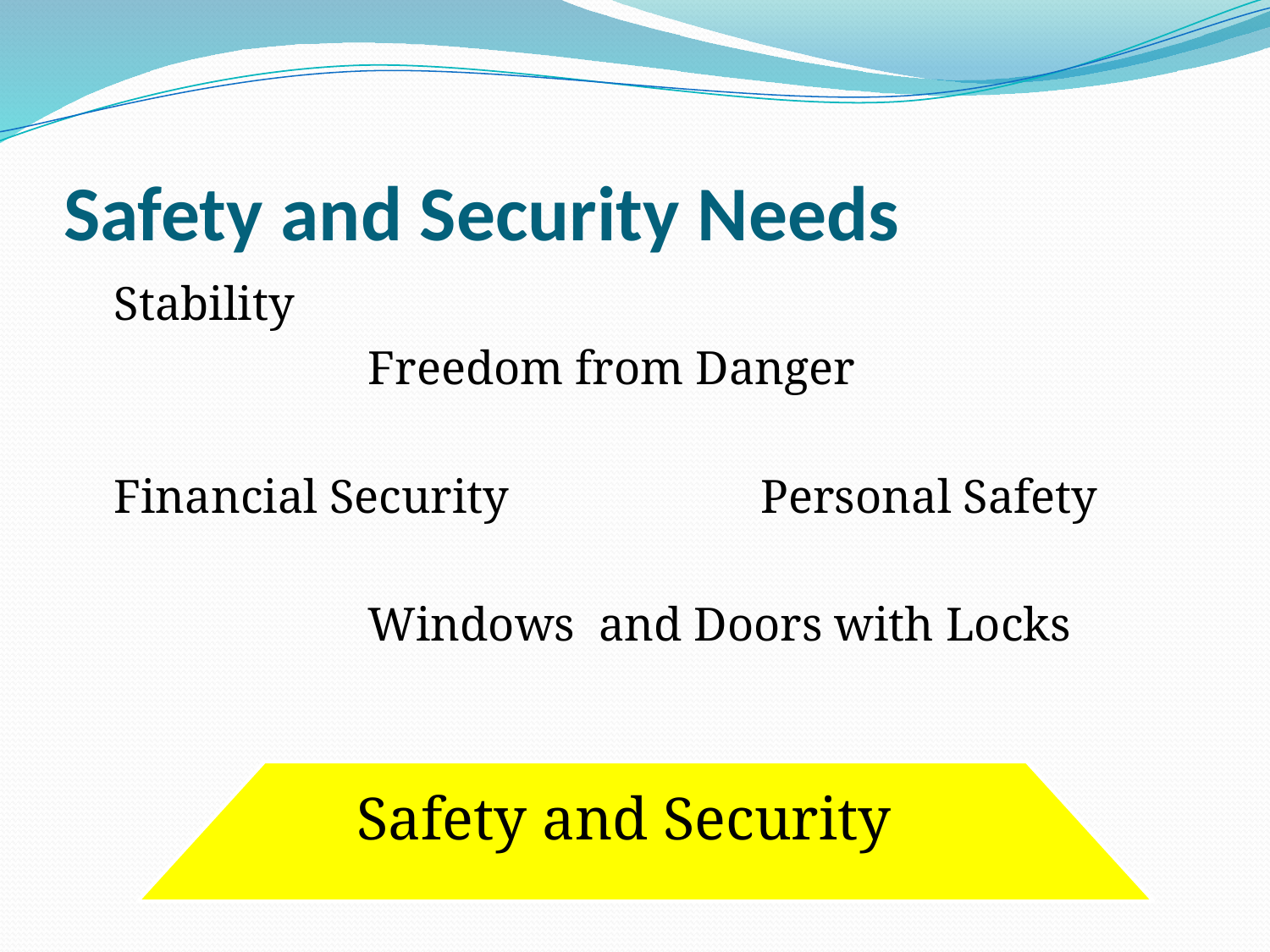

# Safety and Security Needs
	Stability
			Freedom from Danger

	Financial Security		 Personal Safety

			Windows  and Doors with Locks

Safety and Security